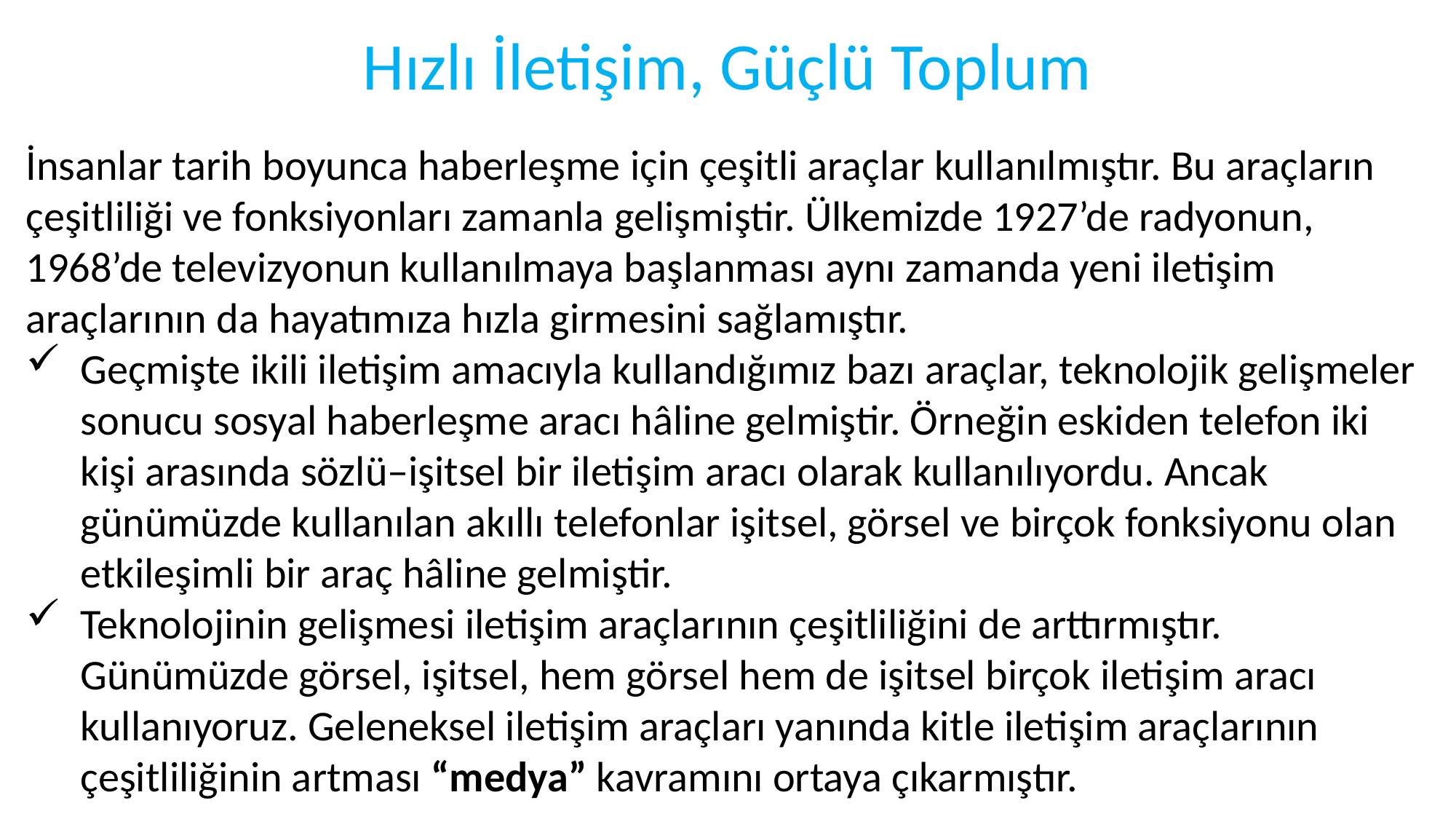

# Hızlı İletişim, Güçlü Toplum
İnsanlar tarih boyunca haberleşme için çeşitli araçlar kullanılmıştır. Bu araçların çeşitliliği ve fonksiyonları zamanla gelişmiştir. Ülkemizde 1927’de radyonun, 1968’de televizyonun kullanılmaya başlanması aynı zamanda yeni iletişim araçlarının da hayatımıza hızla girmesini sağlamıştır.
Geçmişte ikili iletişim amacıyla kullandığımız bazı araçlar, teknolojik gelişmeler sonucu sosyal haberleşme aracı hâline gelmiştir. Örneğin eskiden telefon iki kişi arasında sözlü–işitsel bir iletişim aracı olarak kullanılıyordu. Ancak günümüzde kullanılan akıllı telefonlar işitsel, görsel ve birçok fonksiyonu olan etkileşimli bir araç hâline gelmiştir.
Teknolojinin gelişmesi iletişim araçlarının çeşitliliğini de arttırmıştır. Günümüzde görsel, işitsel, hem görsel hem de işitsel birçok iletişim aracı kullanıyoruz. Geleneksel iletişim araçları yanında kitle iletişim araçlarının çeşitliliğinin artması “medya” kavramını ortaya çıkarmıştır.